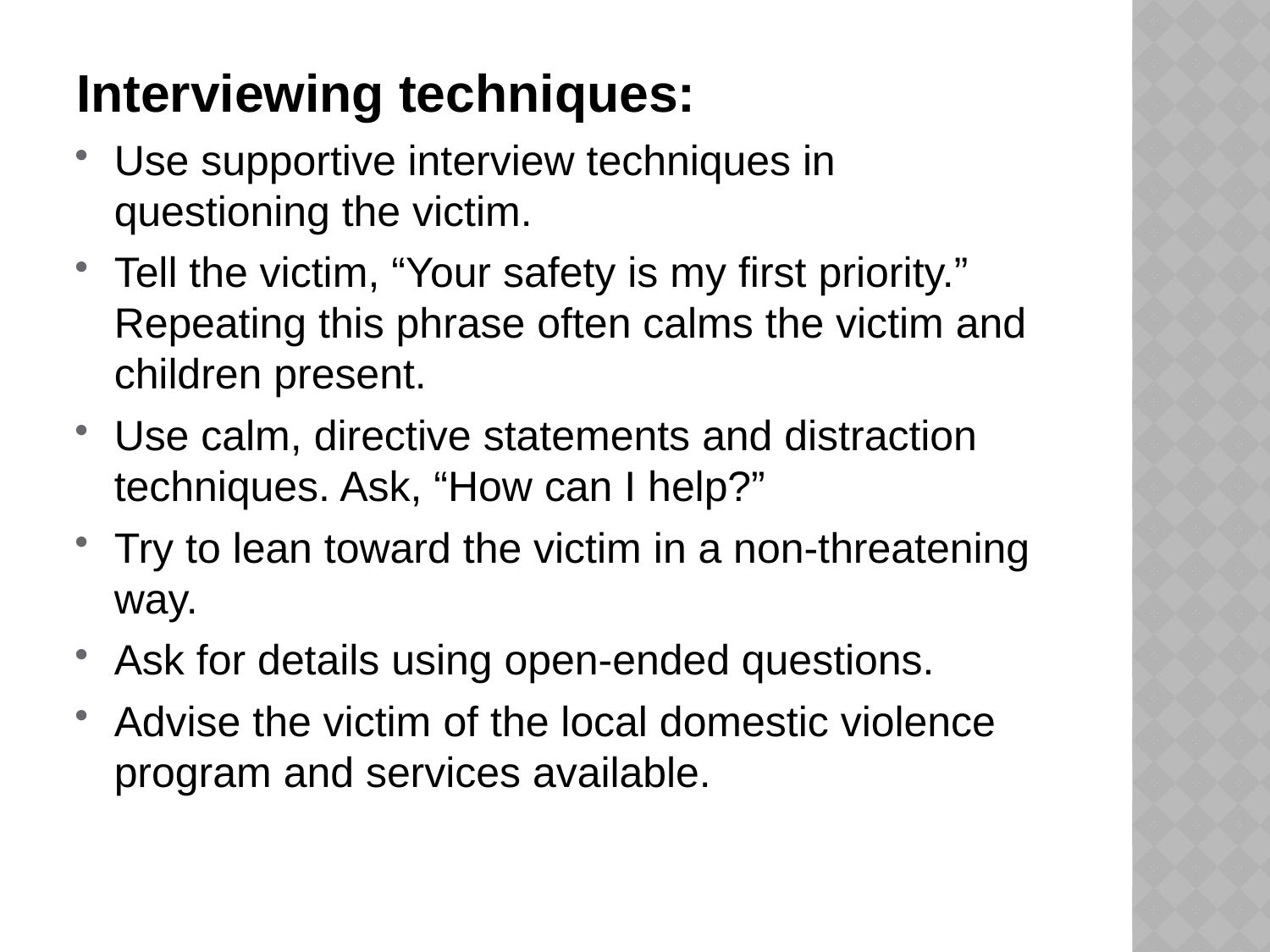

Interviewing techniques:
Use supportive interview techniques in questioning the victim.
Tell the victim, “Your safety is my first priority.” Repeating this phrase often calms the victim and children present.
Use calm, directive statements and distraction techniques. Ask, “How can I help?”
Try to lean toward the victim in a non-threatening way.
Ask for details using open-ended questions.
Advise the victim of the local domestic violence program and services available.